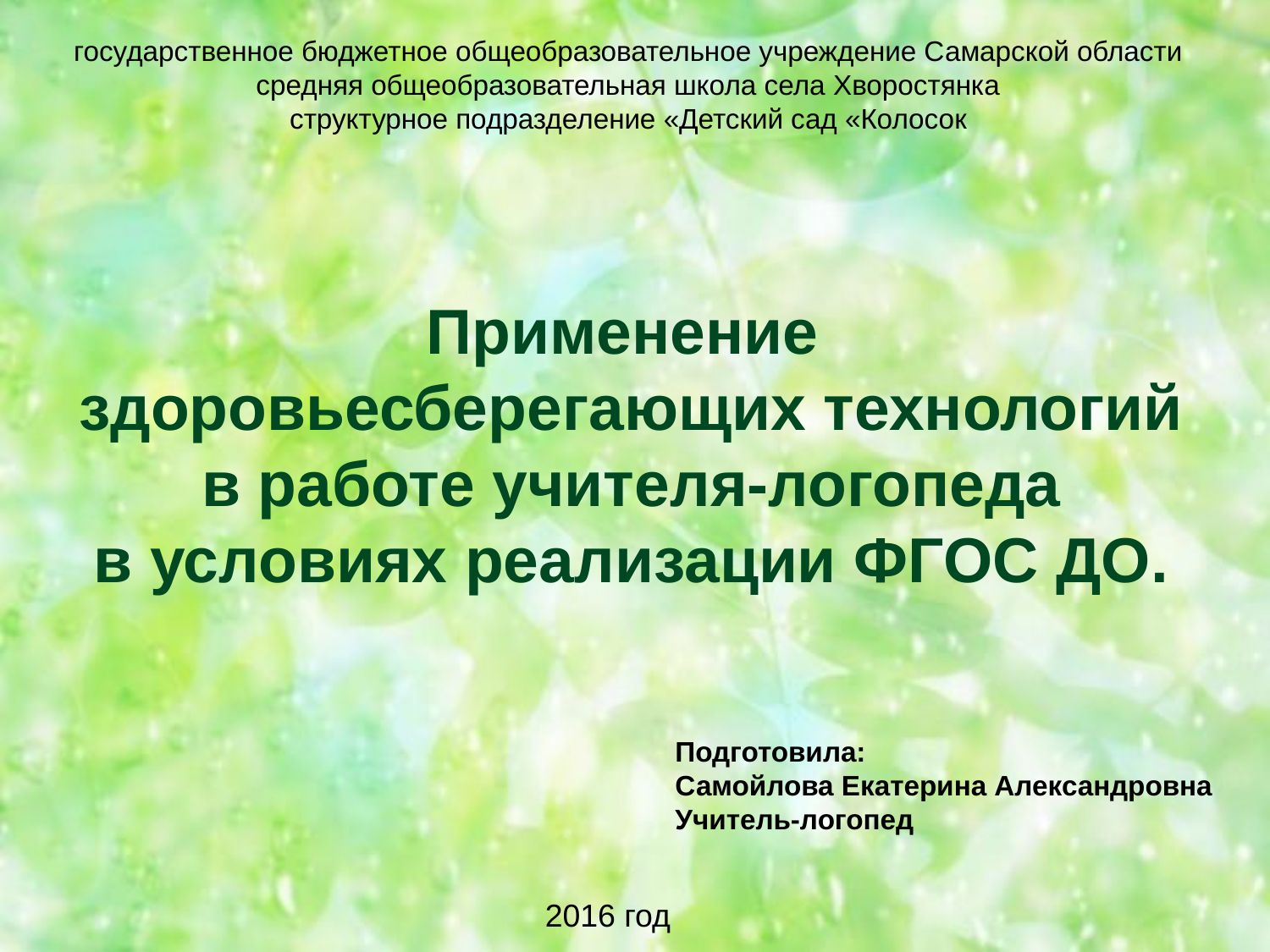

государственное бюджетное общеобразовательное учреждение Самарской области
 средняя общеобразовательная школа села Хворостянка
структурное подразделение «Детский сад «Колосок
Применение
здоровьесберегающих технологий
 в работе учителя-логопеда
в условиях реализации ФГОС ДО.
Подготовила:
Самойлова Екатерина Александровна
Учитель-логопед
2016 год